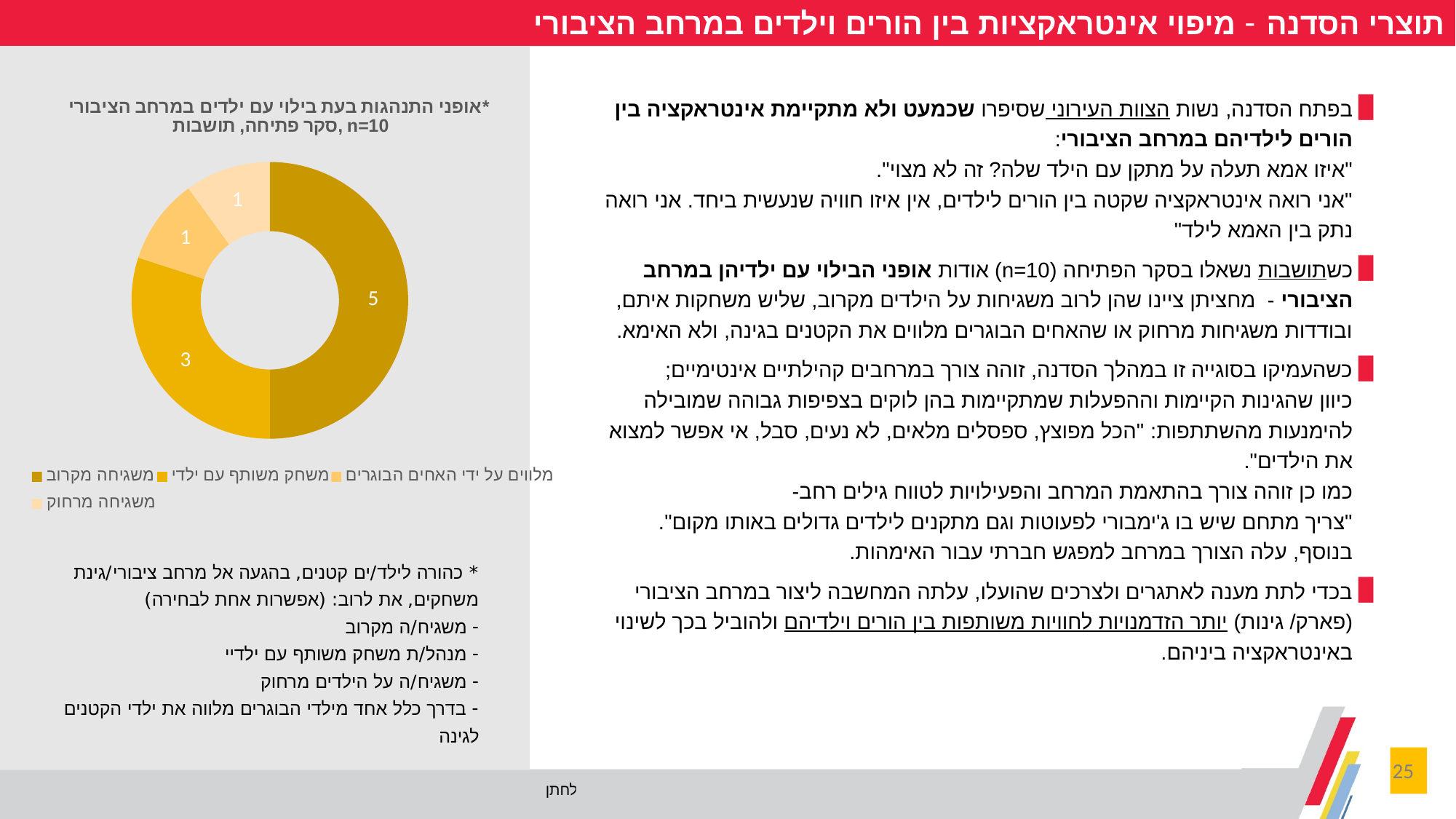

תוצרי הסדנה - מיפוי אינטראקציות בין הורים וילדים במרחב הציבורי

### Chart: אופני התנהגות בעת בילוי עם ילדים במרחב הציבורי*
 סקר פתיחה, תושבות, n=10

| Category |  |
|---|---|
| משגיחה מקרוב | 0.5 |
| משחק משותף עם ילדי | 0.3 |
| מלווים על ידי האחים הבוגרים | 0.1 |
| משגיחה מרחוק | 0.1 |
בפתח הסדנה, נשות הצוות העירוני שסיפרו שכמעט ולא מתקיימת אינטראקציה בין הורים לילדיהם במרחב הציבורי:
"איזו אמא תעלה על מתקן עם הילד שלה? זה לא מצוי".
"אני רואה אינטראקציה שקטה בין הורים לילדים, אין איזו חוויה שנעשית ביחד. אני רואה נתק בין האמא לילד"
כשתושבות נשאלו בסקר הפתיחה (n=10) אודות אופני הבילוי עם ילדיהן במרחב הציבורי -  מחציתן ציינו שהן לרוב משגיחות על הילדים מקרוב, שליש משחקות איתם, ובודדות משגיחות מרחוק או שהאחים הבוגרים מלווים את הקטנים בגינה, ולא האימא.
כשהעמיקו בסוגייה זו במהלך הסדנה, זוהה צורך במרחבים קהילתיים אינטימיים;
כיוון שהגינות הקיימות וההפעלות שמתקיימות בהן לוקים בצפיפות גבוהה שמובילה להימנעות מהשתתפות: "הכל מפוצץ, ספסלים מלאים, לא נעים, סבל, אי אפשר למצוא את הילדים".
כמו כן זוהה צורך בהתאמת המרחב והפעילויות לטווח גילים רחב-
"צריך מתחם שיש בו ג'ימבורי לפעוטות וגם מתקנים לילדים גדולים באותו מקום".
בנוסף, עלה הצורך במרחב למפגש חברתי עבור האימהות.
בכדי לתת מענה לאתגרים ולצרכים שהועלו, עלתה המחשבה ליצור במרחב הציבורי (פארק/ גינות) יותר הזדמנויות לחוויות משותפות בין הורים וילדיהם ולהוביל בכך לשינוי באינטראקציה ביניהם.
* כהורה לילד/ים קטנים, בהגעה אל מרחב ציבורי/גינת משחקים, את לרוב: (אפשרות אחת לבחירה)
- משגיח/ה מקרוב
- מנהל/ת משחק משותף עם ילדיי
- משגיח/ה על הילדים מרחוק
- בדרך כלל אחד מילדי הבוגרים מלווה את ילדי הקטנים לגינה
25